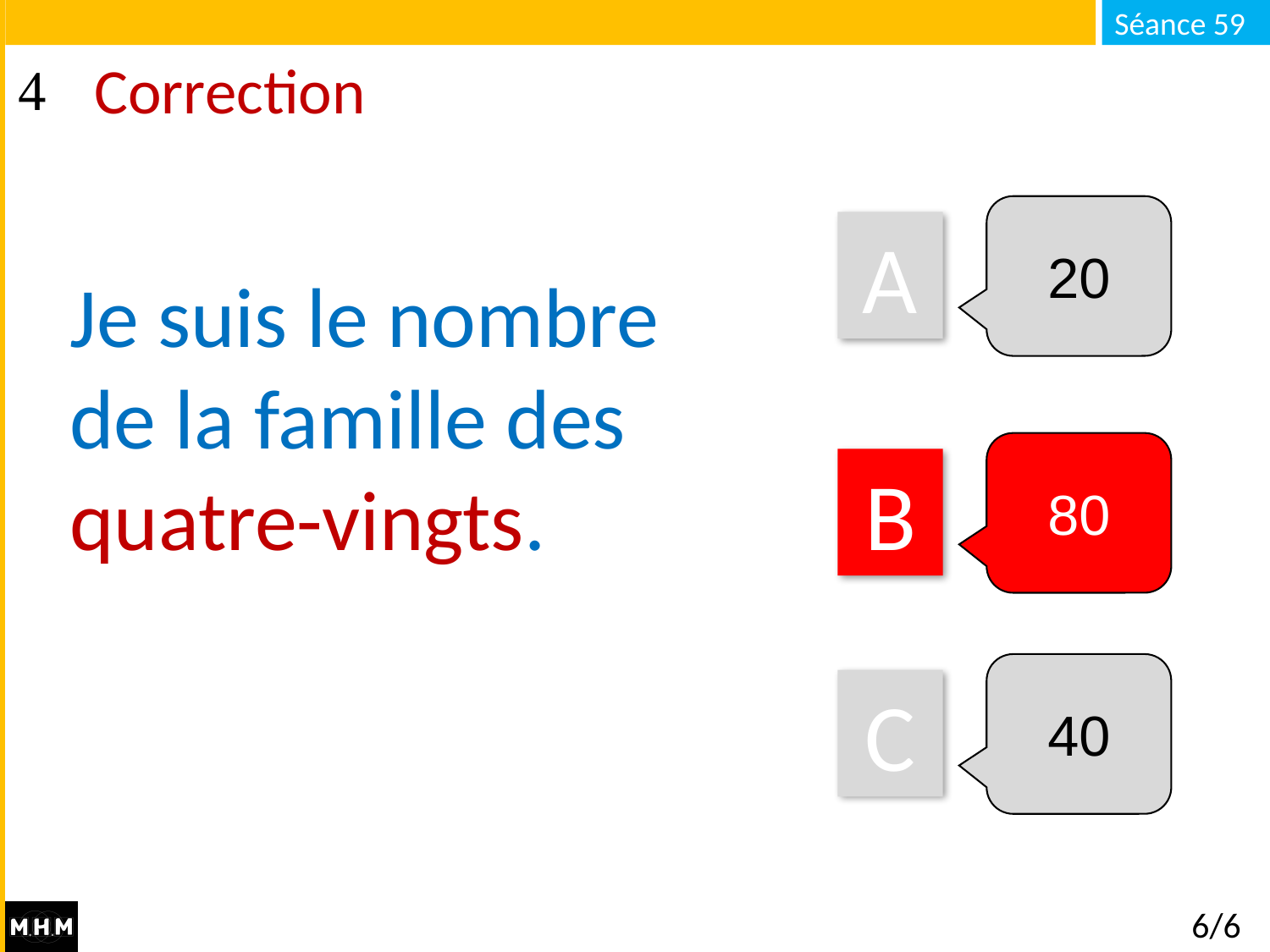

# Correction
20
A
Je suis le nombre de la famille des quatre-vingts.
80
B
40
C
6/6